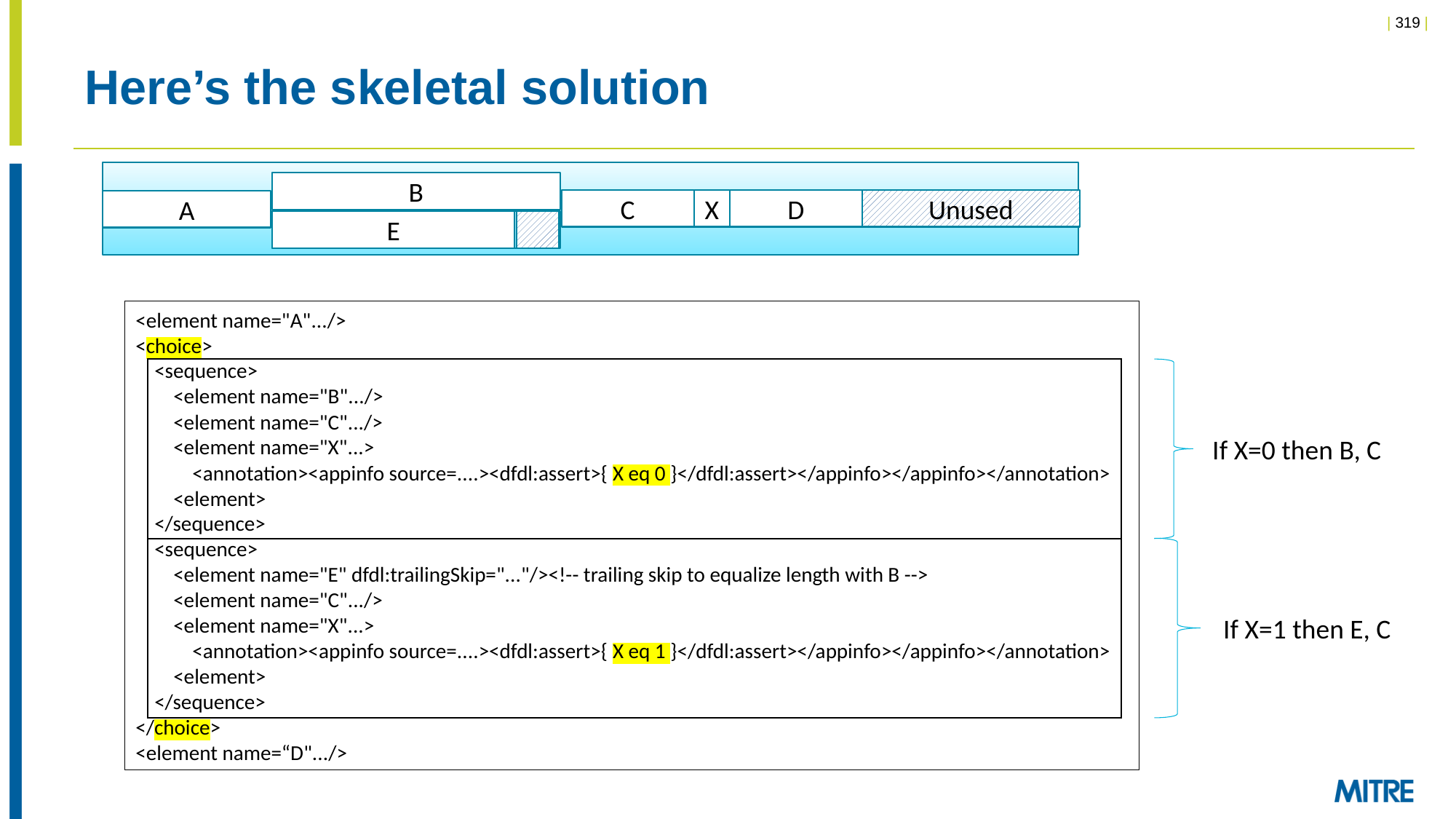

# Here’s the skeletal solution

B
C
X
D
Unused
A
B
E

<element name="A".../>
<choice>
    <sequence>
        <element name="B".../>
        <element name="C".../>
        <element name="X"...>
            <annotation><appinfo source=....><dfdl:assert>{ X eq 0 }</dfdl:assert></appinfo></appinfo></annotation>
        <element>
    </sequence>
    <sequence>
        <element name="E" dfdl:trailingSkip="..."/><!-- trailing skip to equalize length with B -->
        <element name="C".../>
        <element name="X"...>
            <annotation><appinfo source=....><dfdl:assert>{ X eq 1 }</dfdl:assert></appinfo></appinfo></annotation>
        <element>
    </sequence>
</choice>
<element name=“D".../>

If X=0 then B, C

If X=1 then E, C